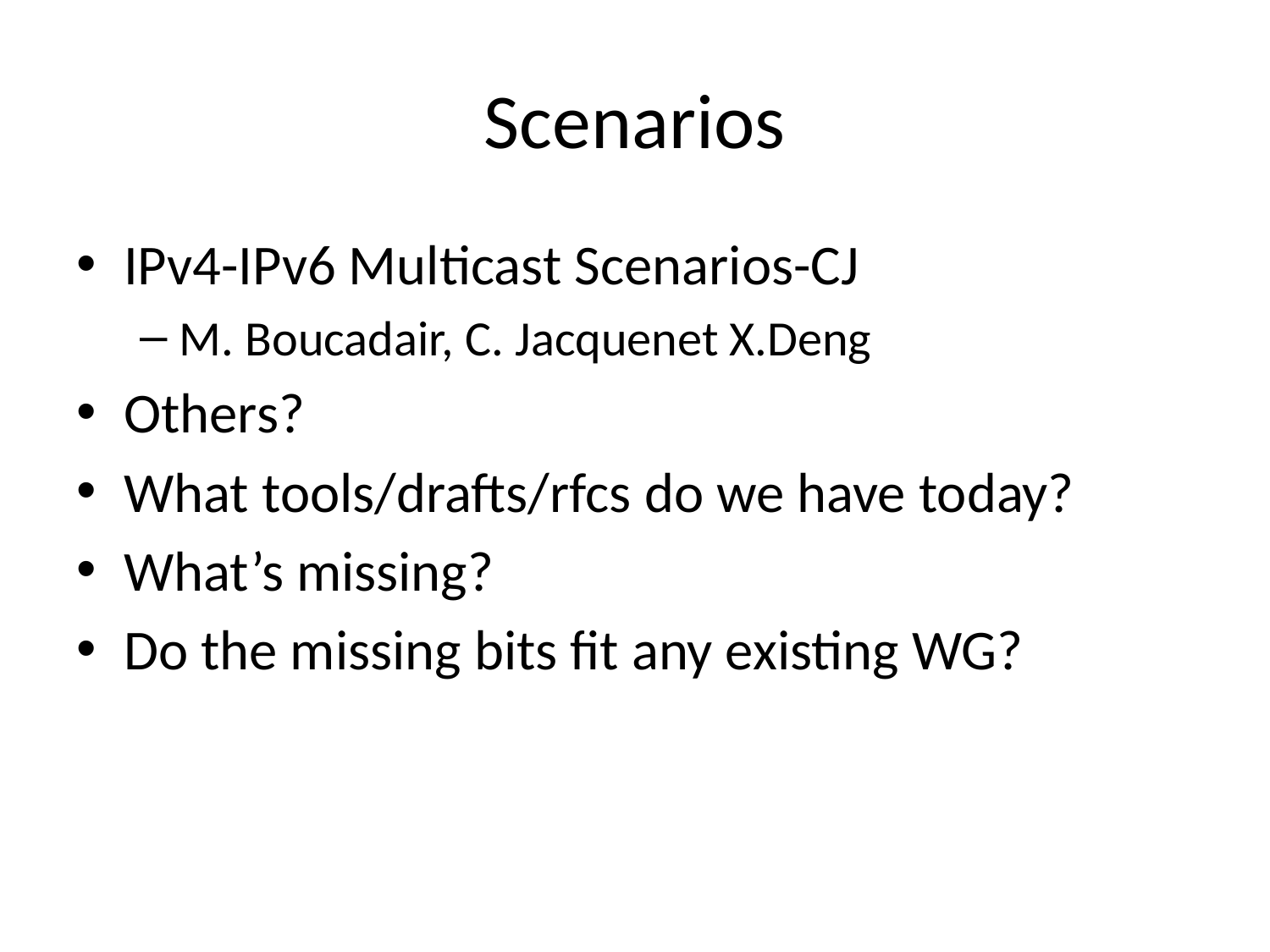

# Scenarios
IPv4-IPv6 Multicast Scenarios-CJ
M. Boucadair, C. Jacquenet X.Deng
Others?
What tools/drafts/rfcs do we have today?
What’s missing?
Do the missing bits fit any existing WG?